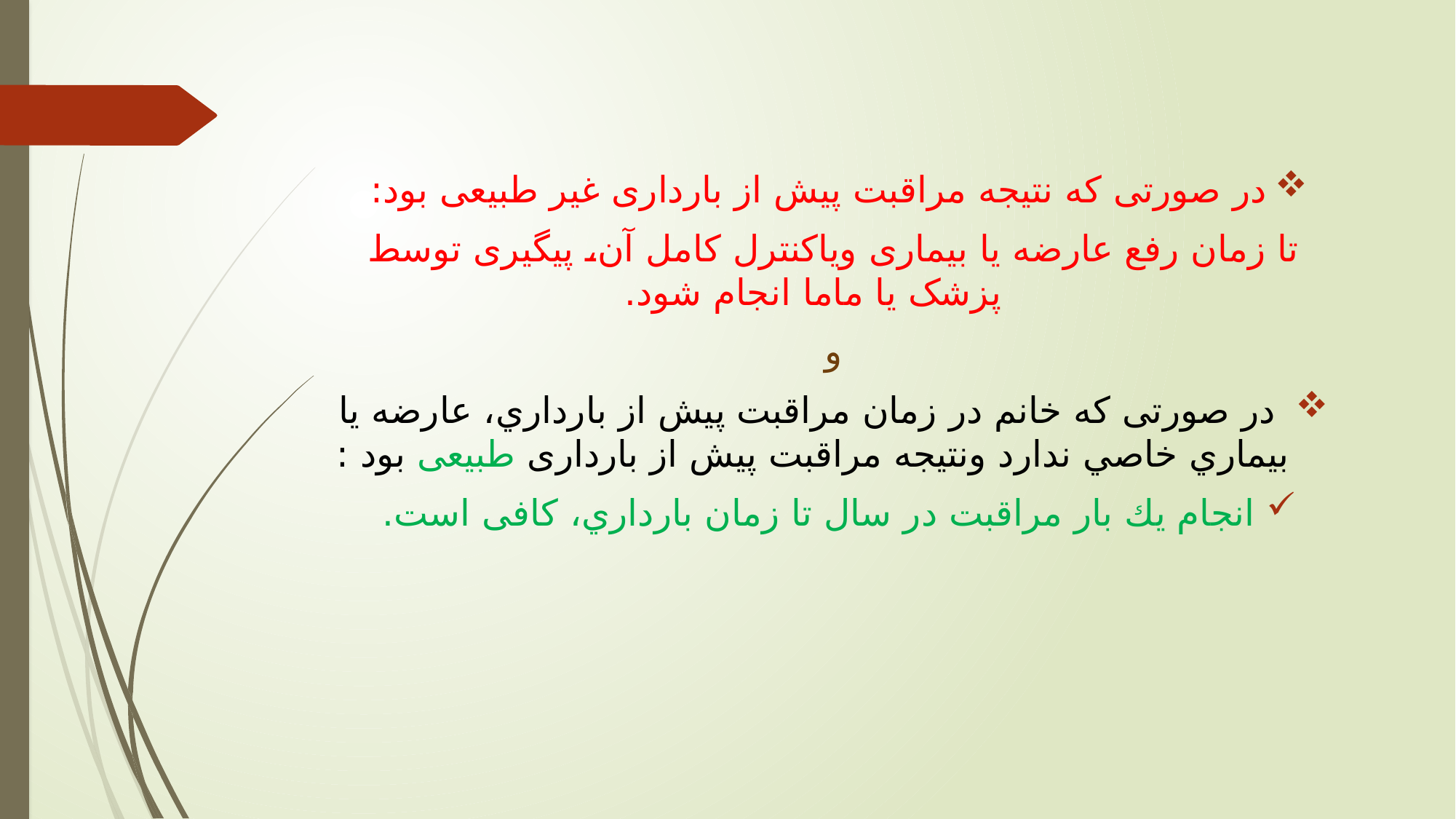

در صورتی که نتیجه مراقبت پیش از بارداری غیر طبیعی بود:
تا زمان رفع عارضه یا بیماری ویاکنترل کامل آن، پیگیری توسط پزشک یا ماما انجام شود.
و
 در صورتی که خانم در زمان مراقبت پيش از بارداري، عارضه يا بيماري خاصي ندارد ونتیجه مراقبت پیش از بارداری طبیعی بود :
انجام يك بار مراقبت در سال تا زمان بارداري، کافی است.